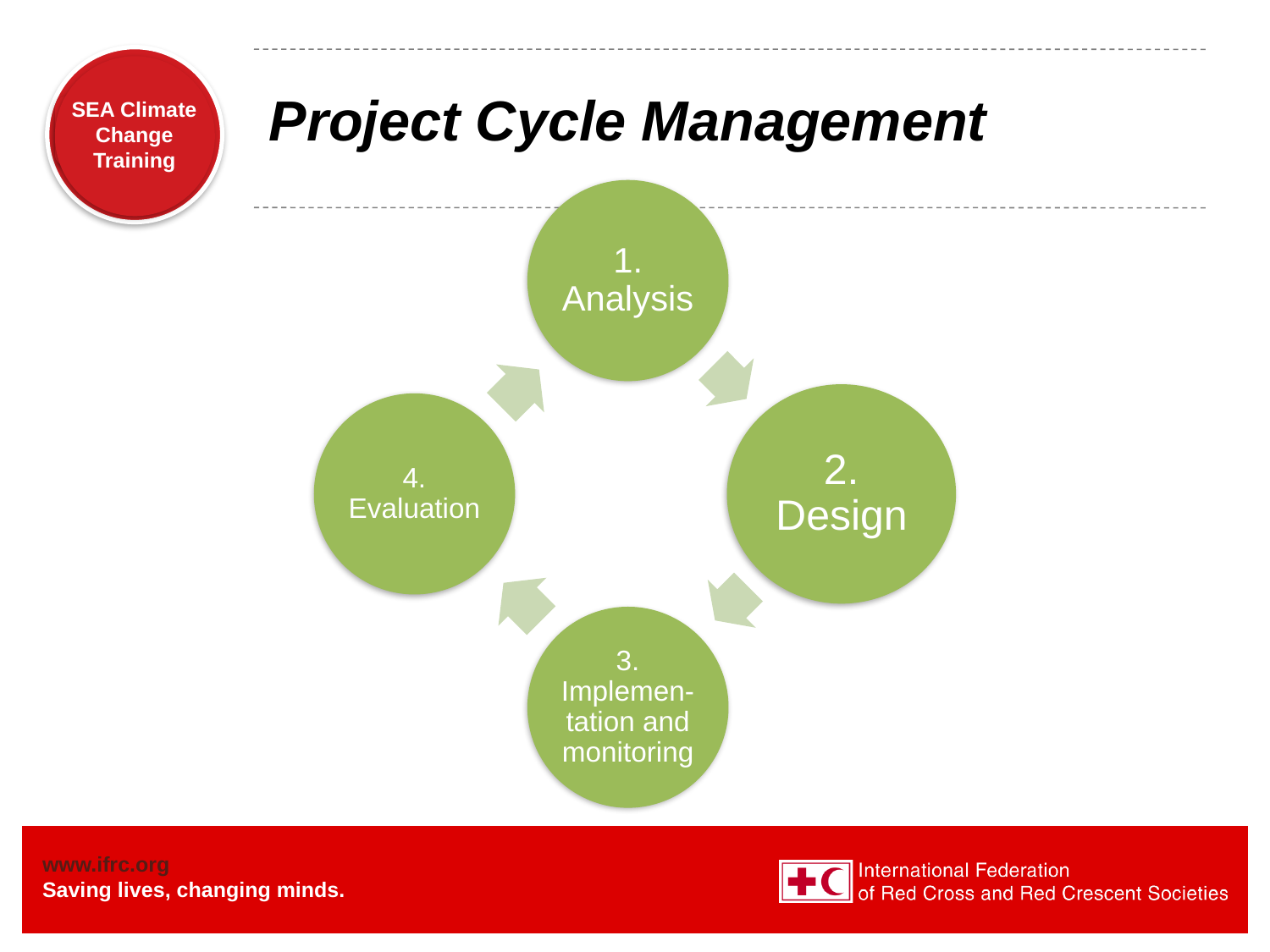

# Project Cycle Management
1. Analysis

2. Design

3. Implemen-tation and monitoring

4. Evaluation